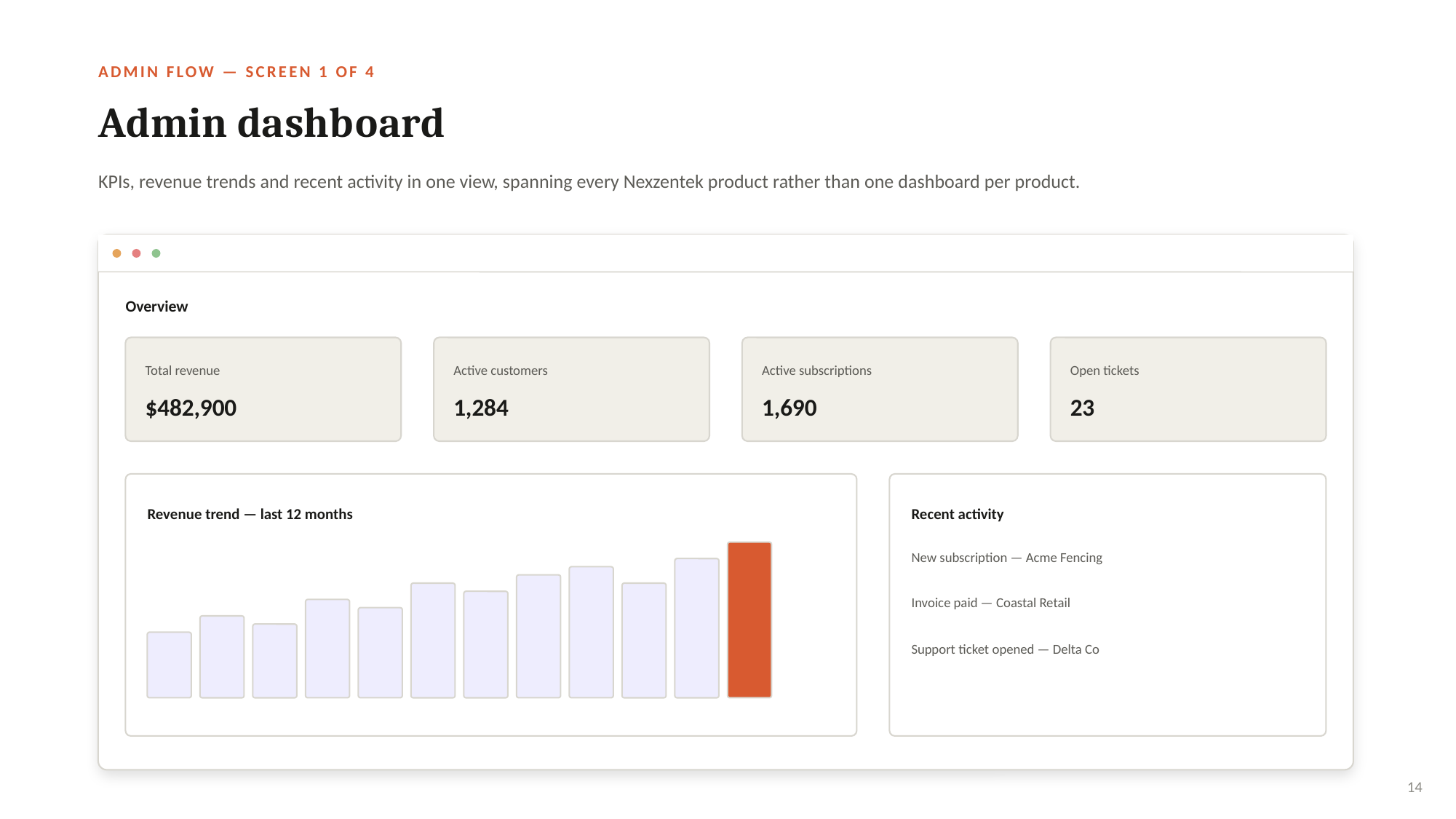

ADMIN FLOW — SCREEN 1 OF 4
Admin dashboard
KPIs, revenue trends and recent activity in one view, spanning every Nexzentek product rather than one dashboard per product.

Overview

Total revenue
Active customers
Active subscriptions
Open tickets
$482,900
1,284
1,690
23

Revenue trend — last 12 months
Recent activity
New subscription — Acme Fencing

Invoice paid — Coastal Retail

Support ticket opened — Delta Co

14